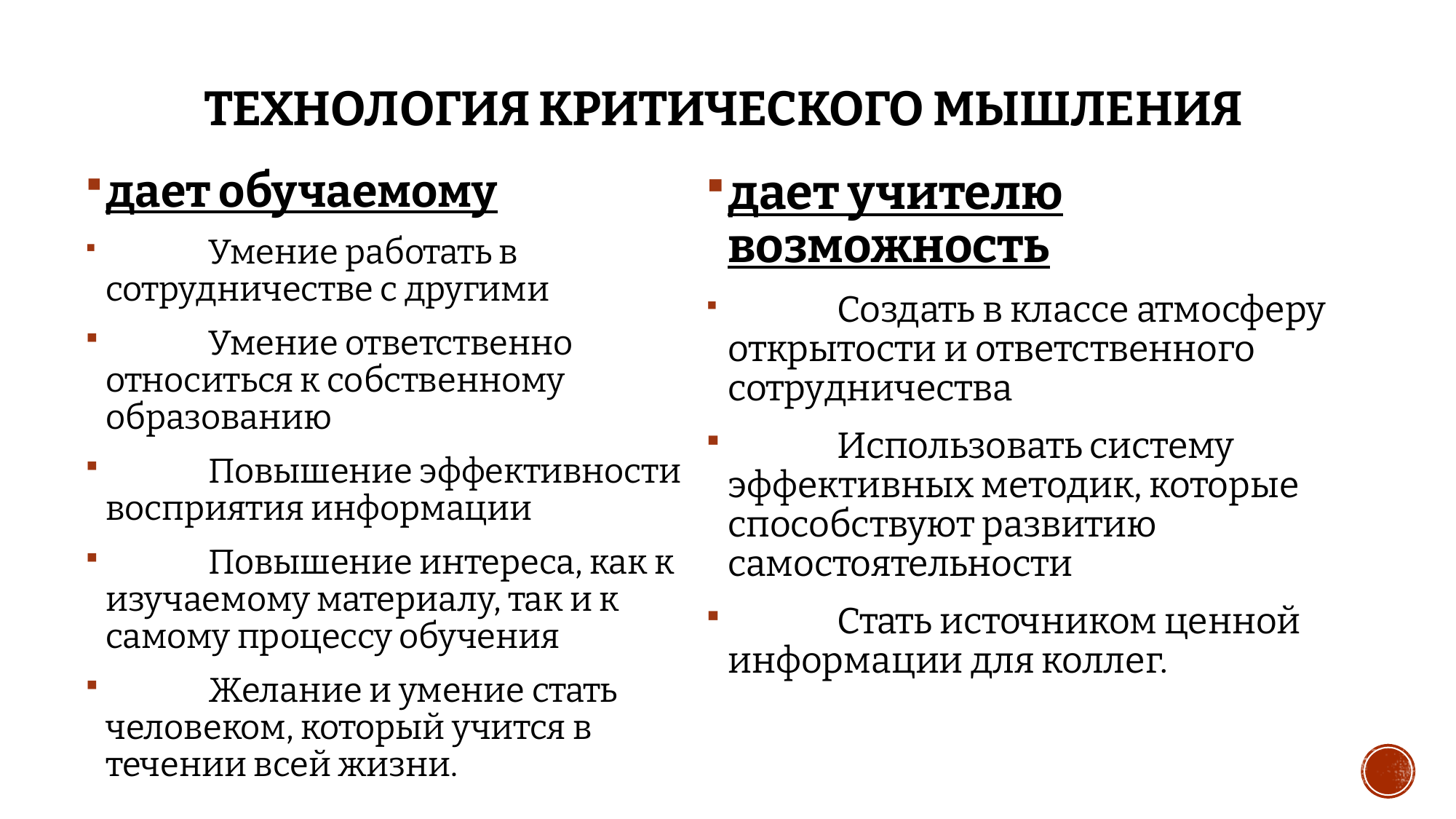

# Технология критического мышления
дает обучаемому
	Умение работать в сотрудничестве с другими
	Умение ответственно относиться к собственному образованию
	Повышение эффективности восприятия информации
	Повышение интереса, как к изучаемому материалу, так и к самому процессу обучения
	Желание и умение стать человеком, который учится в течении всей жизни.

дает учителю возможность
	Создать в классе атмосферу открытости и ответственного сотрудничества
	Использовать систему эффективных методик, которые способствуют развитию самостоятельности
	Стать источником ценной информации для коллег.